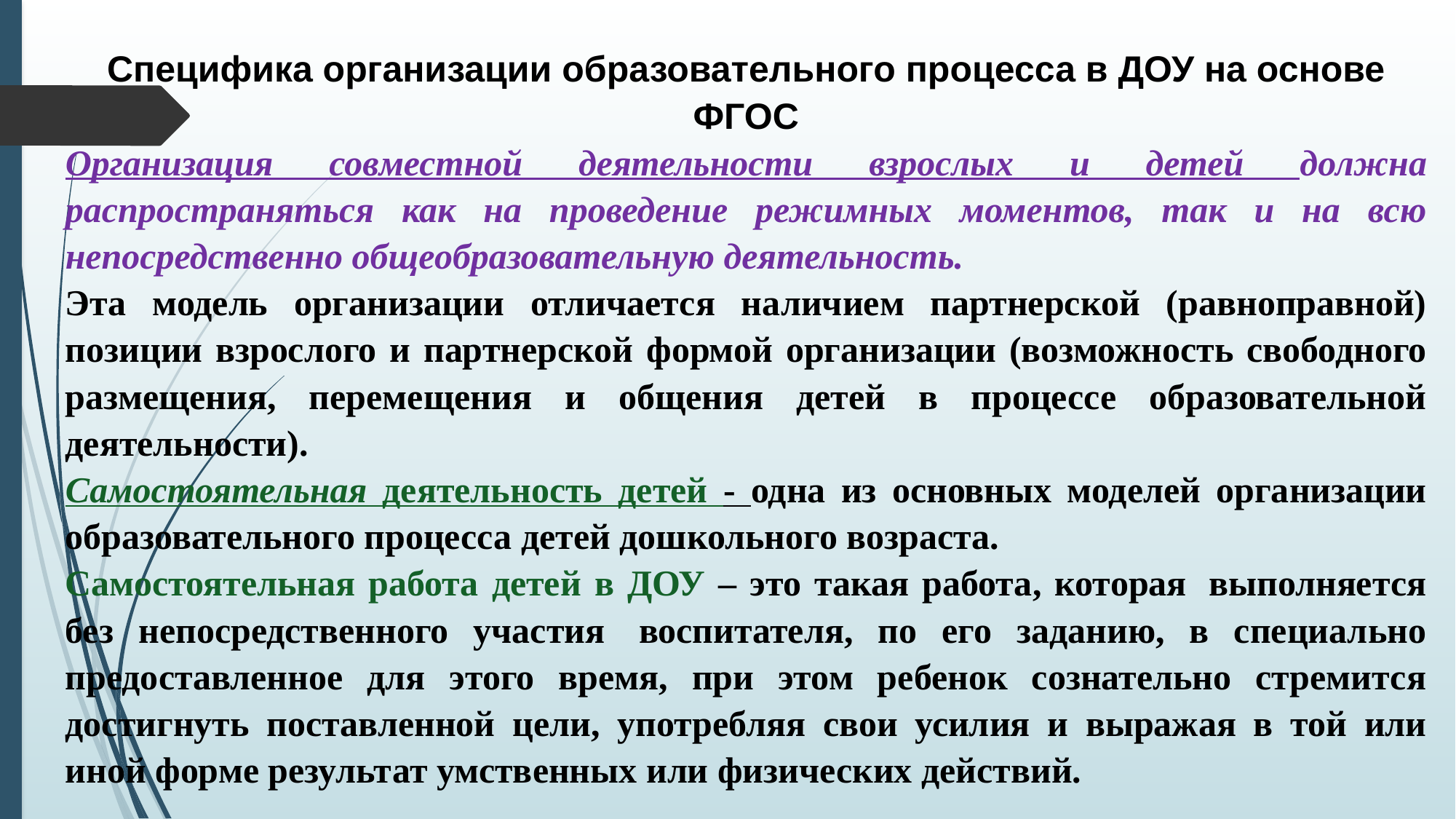

Специфика организации образовательного процесса в ДОУ на основе ФГОС
Организация совместной деятельности взрослых и детей должна распространяться как на проведение режимных моментов, так и на всю непосредственно общеобразовательную деятельность.
Эта модель организации отличается наличием партнерской (равноправной) позиции взрослого и партнерской формой организации (возможность свободного размещения, перемещения и общения детей в процессе образовательной деятельности).
Самостоятельная деятельность детей - одна из основных моделей организации образовательного процесса детей дошкольного возраста.
Самостоятельная работа детей в ДОУ – это такая работа, которая  выполняется без непосредственного участия  воспитателя, по его заданию, в специально предоставленное для этого время, при этом ребенок сознательно стремится достигнуть поставленной цели, употребляя свои усилия и выражая в той или иной форме результат умственных или физических действий.